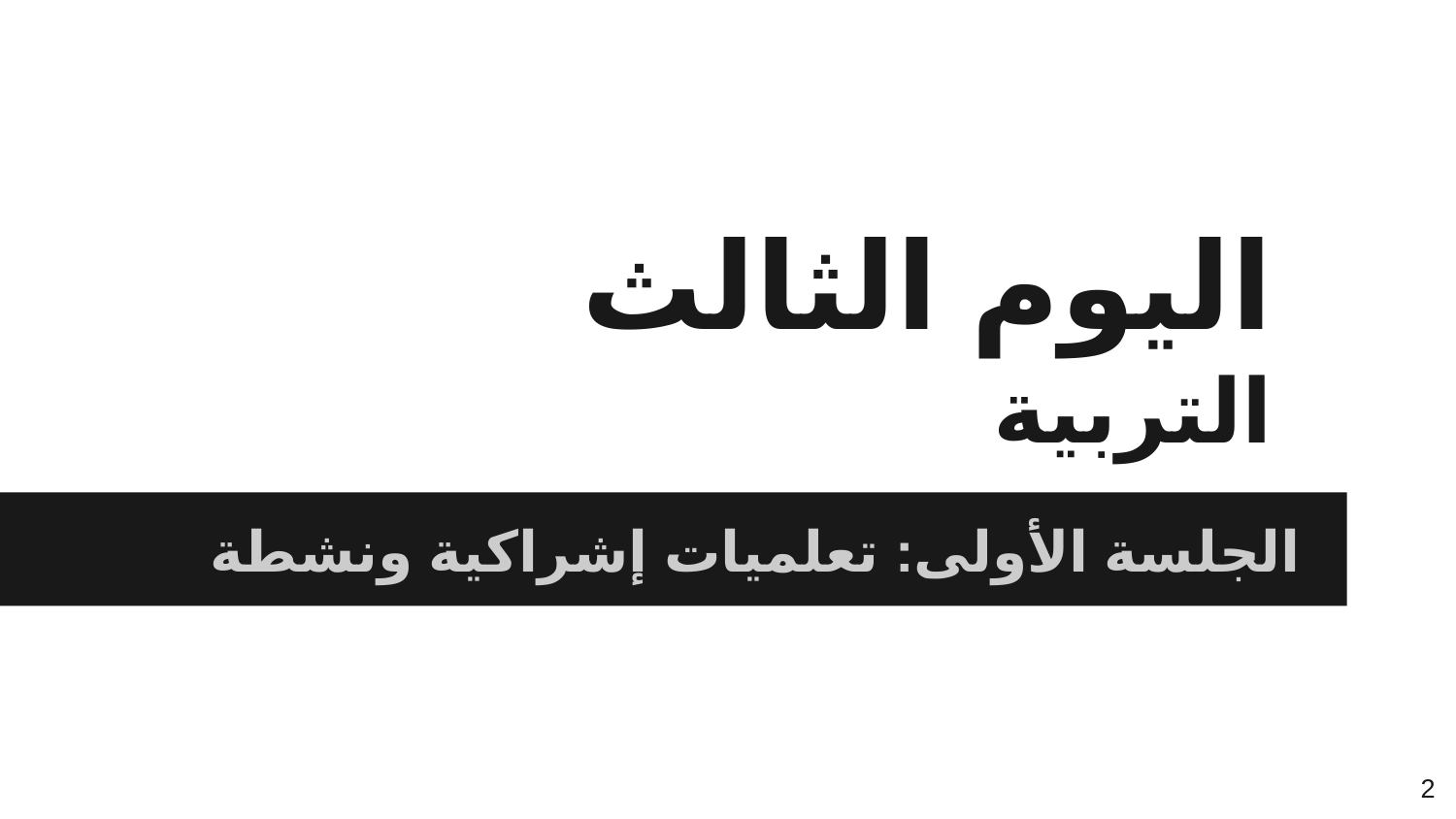

# اليوم الثالث
التربية
الجلسة الأولى: تعلميات إشراكية ونشطة
2